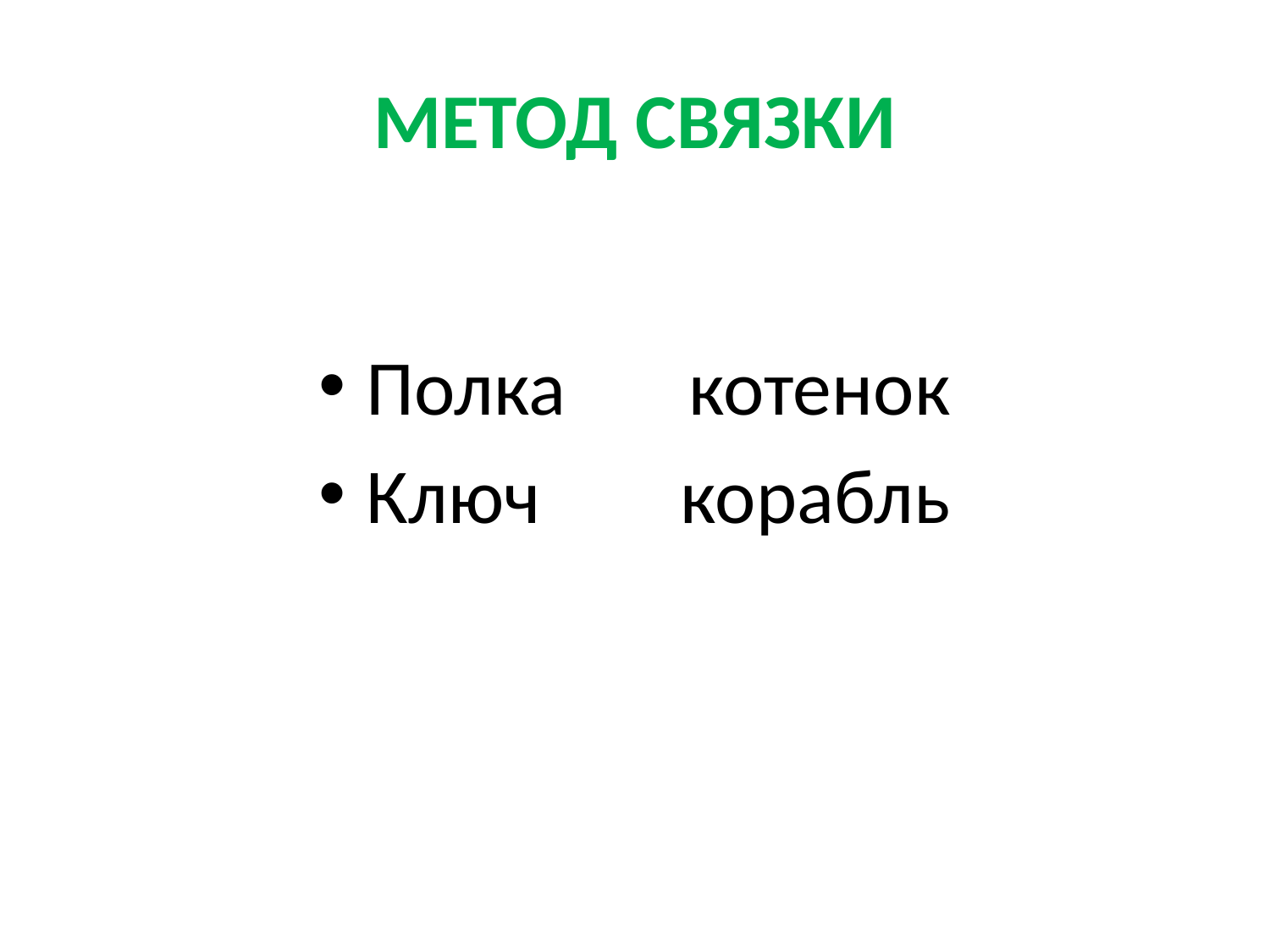

# МЕТОД СВЯЗКИ

Полка       котенок
Ключ        корабль